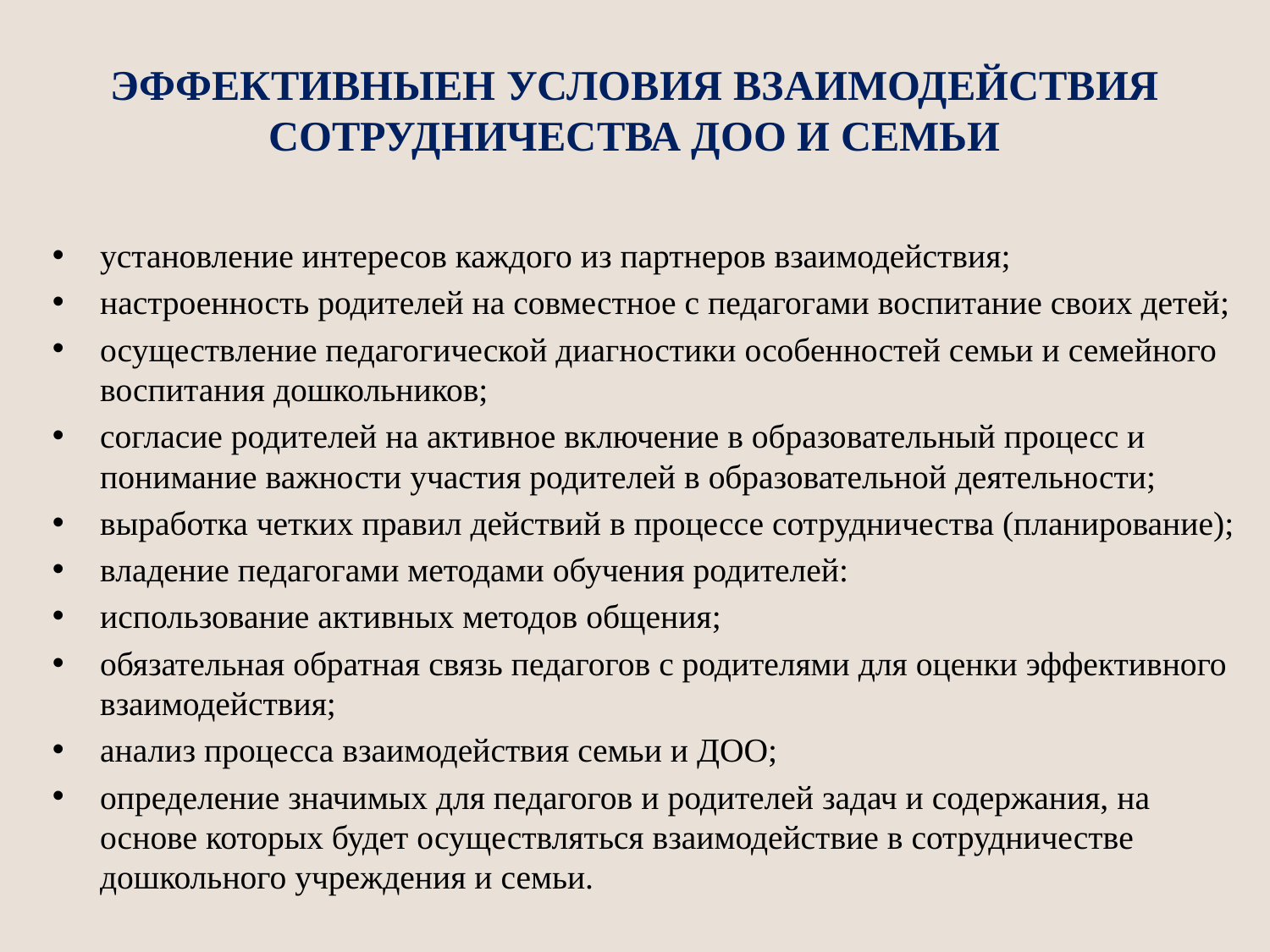

# ЭФФЕКТИВНЫЕН УСЛОВИЯ ВЗАИМОДЕЙСТВИЯ СОТРУДНИЧЕСТВА ДОО И СЕМЬИ
установление интересов каждого из партнеров взаимодействия;
настроенность родителей на совместное с педагогами воспитание своих детей;
осуществление педагогической диагностики особенностей семьи и семейного воспитания дошкольников;
согласие родителей на активное включение в образовательный процесс и понимание важности участия родителей в образовательной деятельности;
выработка четких правил действий в процессе сотрудничества (планирование);
владение педагогами методами обучения родителей:
использование активных методов общения;
обязательная обратная связь педагогов с родителями для оценки эффективного взаимодействия;
анализ процесса взаимодействия семьи и ДОО;
определение значимых для педагогов и родителей задач и содержания, на основе которых будет осуществляться взаимодействие в сотрудничестве дошкольного учреждения и семьи.